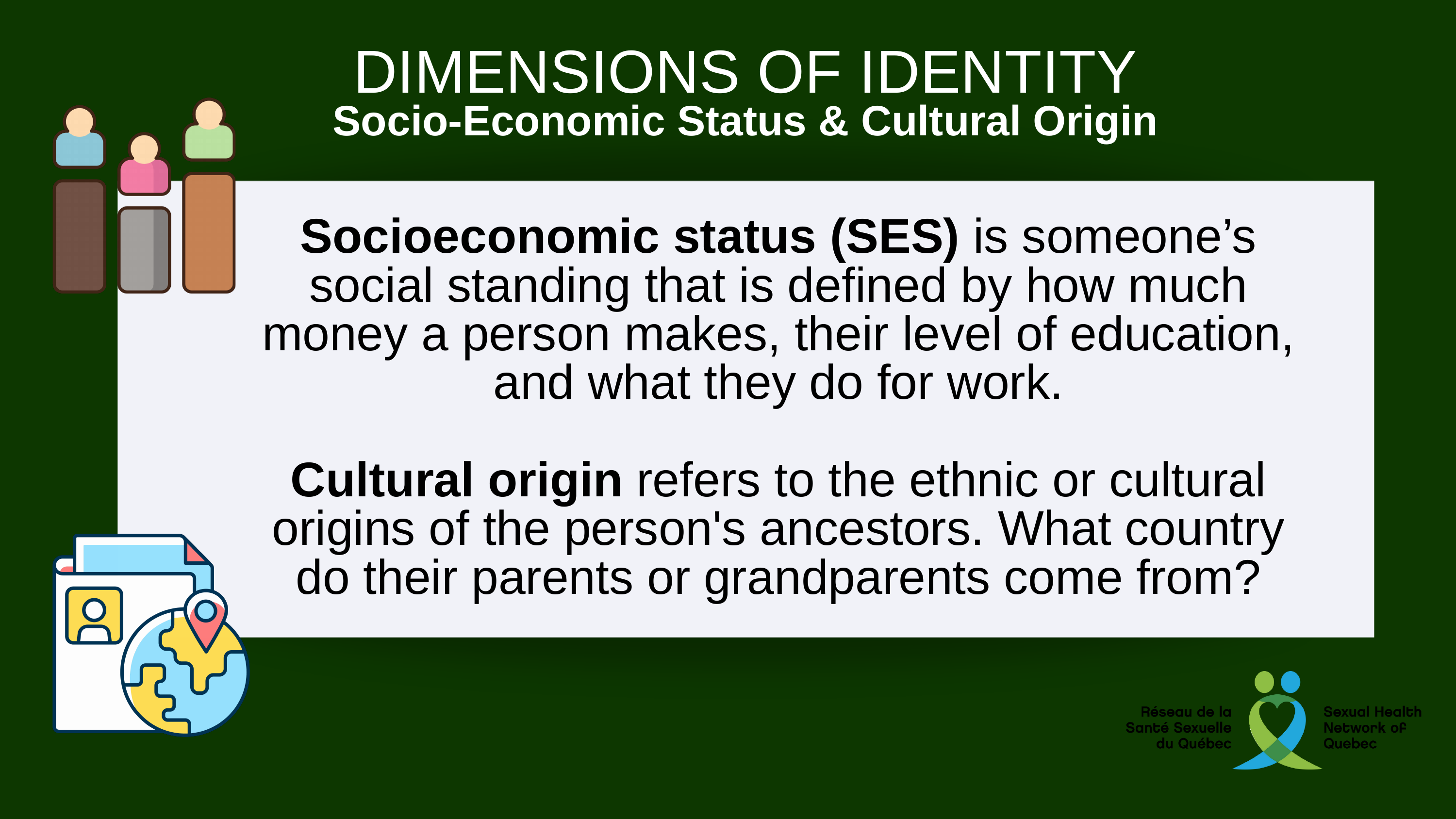

DIMENSIONS OF IDENTITY

Socio-Economic Status & Cultural Origin
Socioeconomic status (SES) is someone’s social standing that is defined by how much money a person makes, their level of education, and what they do for work.

Cultural origin refers to the ethnic or cultural origins of the person's ancestors. What country do their parents or grandparents come from?